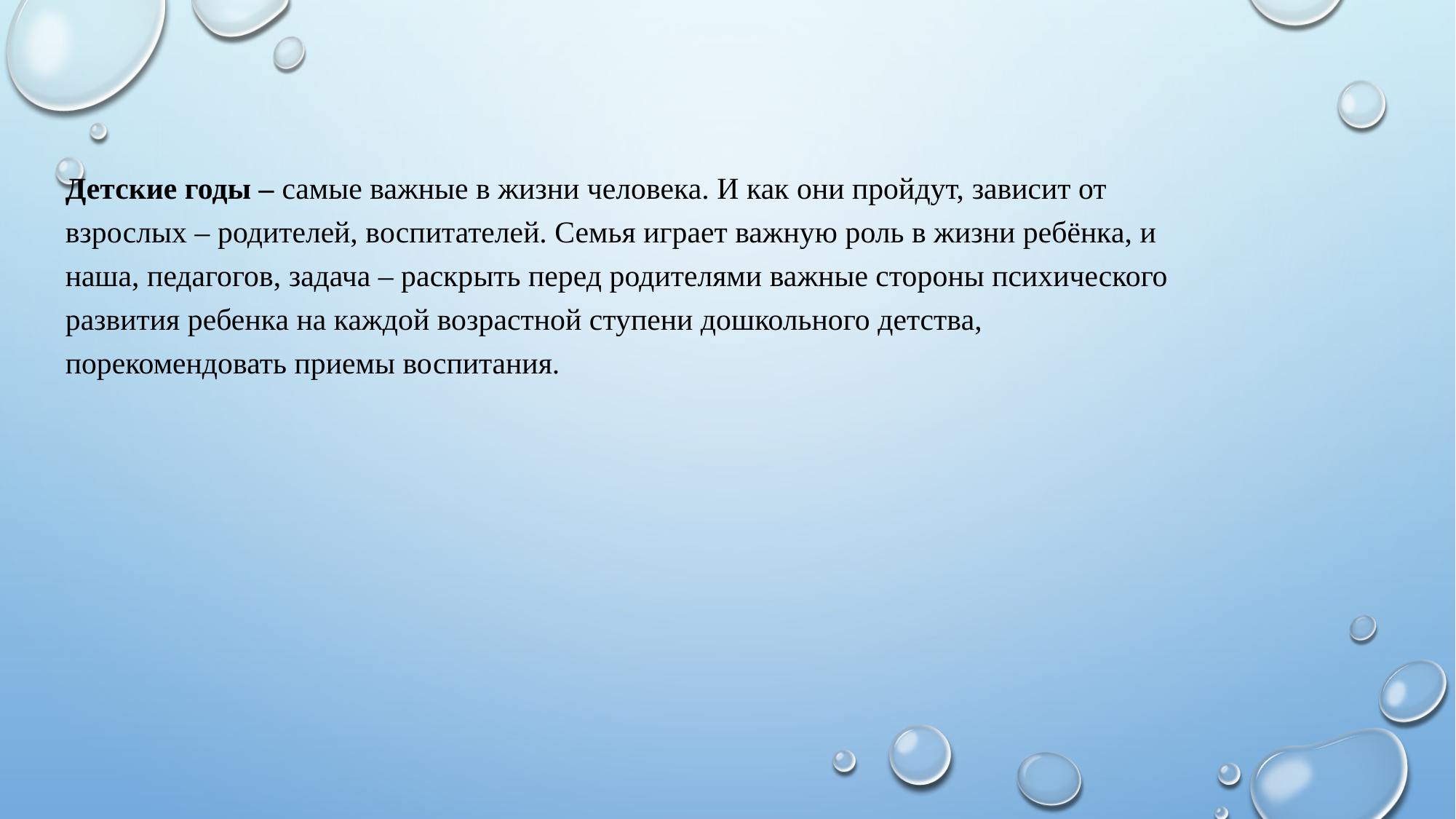

Детские годы – самые важные в жизни человека. И как они пройдут, зависит от взрослых – родителей, воспитателей. Семья играет важную роль в жизни ребёнка, и наша, педагогов, задача – раскрыть перед родителями важные стороны психического развития ребенка на каждой возрастной ступени дошкольного детства, порекомендовать приемы воспитания.